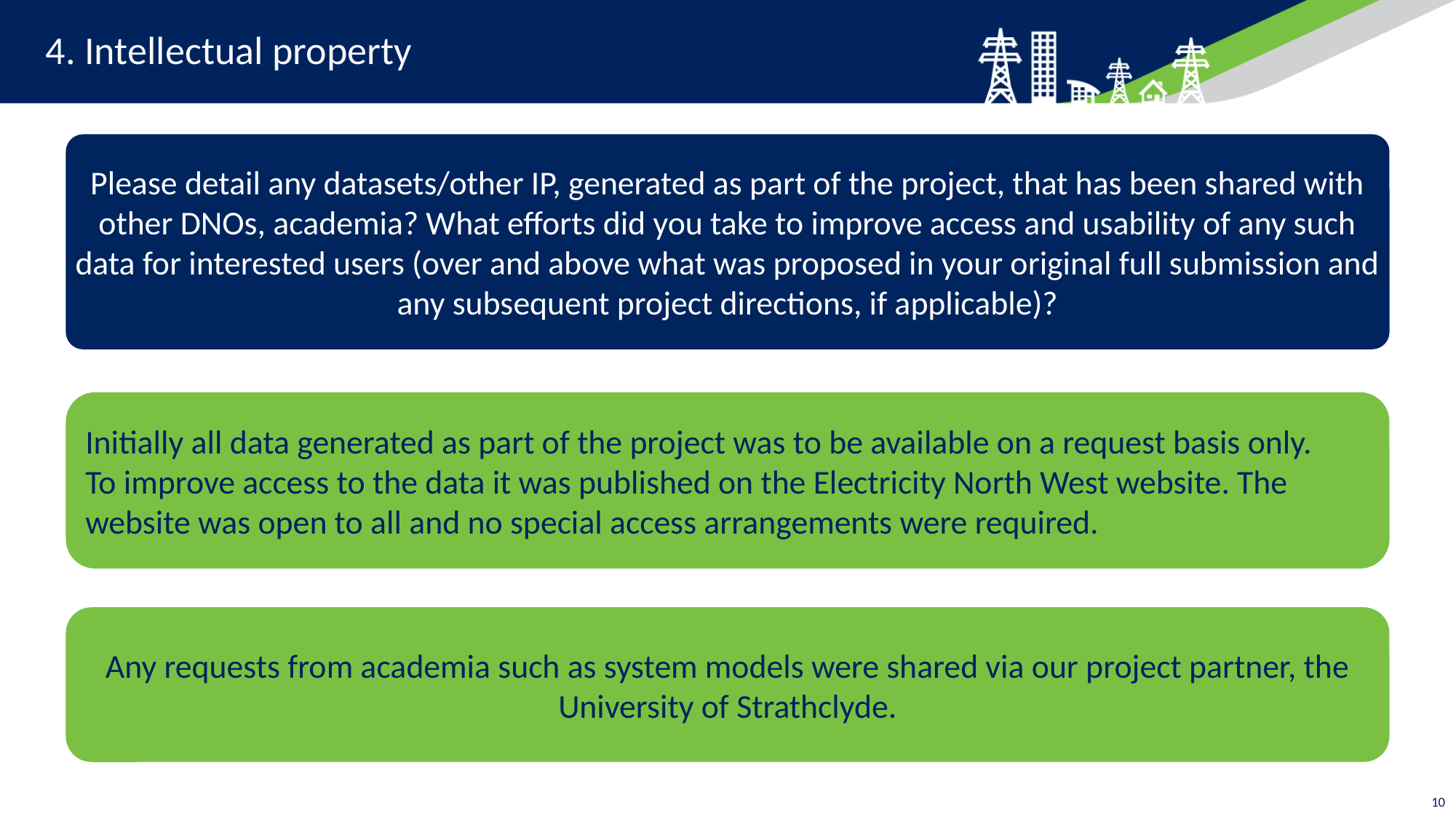

# 4. Intellectual property
Please detail any datasets/other IP, generated as part of the project, that has been shared with other DNOs, academia? What efforts did you take to improve access and usability of any such data for interested users (over and above what was proposed in your original full submission and any subsequent project directions, if applicable)?
Initially all data generated as part of the project was to be available on a request basis only.
To improve access to the data it was published on the Electricity North West website. The website was open to all and no special access arrangements were required.
Any requests from academia such as system models were shared via our project partner, the University of Strathclyde.